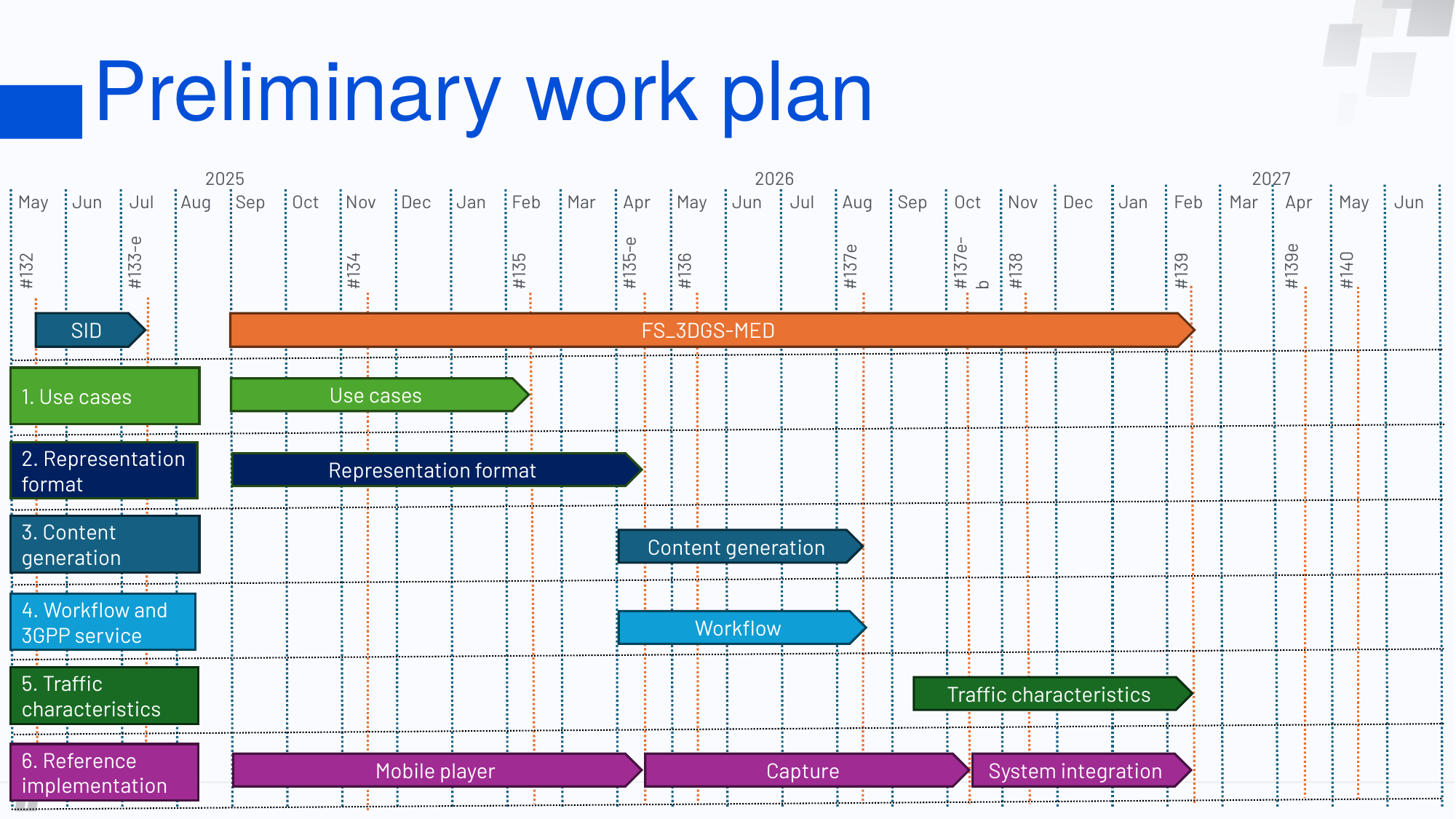

# Preliminary work plan

| 2025 |  |  |  |  |  |  |  | 2026 |  |  |  |  |  |  |  |  |  |  |  | 2027 |  |  |  |  |  |
| --- | --- | --- | --- | --- | --- | --- | --- | --- | --- | --- | --- | --- | --- | --- | --- | --- | --- | --- | --- | --- | --- | --- | --- | --- | --- |
| May | Jun | Jul | Aug | Sep | Oct | Nov | Dec | Jan | Feb | Mar | Apr | May | Jun | Jul | Aug | Sep | Oct | Nov | Dec | Jan | Feb | Mar | Apr | May | Jun |
| #132 |  | #133-e |  |  |  | #134 |  |  | #135 |  | #135-e | #136 |  |  | #137e |  | #137e-b | #138 |  |  | #139 |  | #139e | #140 |  |
SID
FS_3DGS-MED
1. Use cases
Use cases
2. Representation
format
Representation format
3. Content generation
Content generation
4. Workflow and 3GPP service
Workflow
5. Traffic characteristics
Traffic characteristics
6. Reference implementation
 Mobile player
Capture
System integration